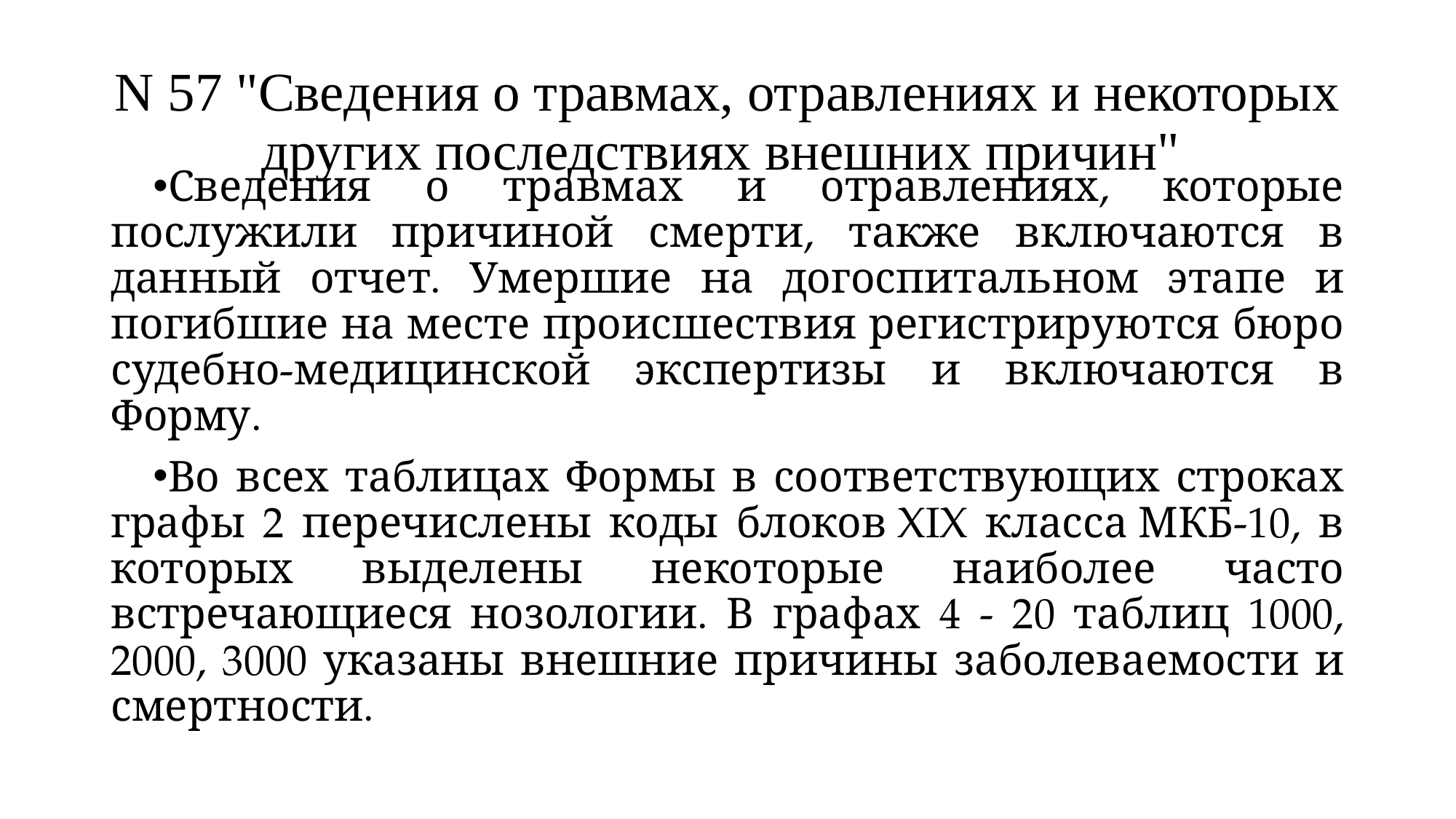

# N 57 "Сведения о травмах, отравлениях и некоторых других последствиях внешних причин"
Сведения о травмах и отравлениях, которые послужили причиной смерти, также включаются в данный отчет. Умершие на догоспитальном этапе и погибшие на месте происшествия регистрируются бюро судебно-медицинской экспертизы и включаются в Форму.
Во всех таблицах Формы в соответствующих строках графы 2 перечислены коды блоков XIX класса МКБ-10, в которых выделены некоторые наиболее часто встречающиеся нозологии. В графах 4 - 20 таблиц 1000, 2000, 3000 указаны внешние причины заболеваемости и смертности.